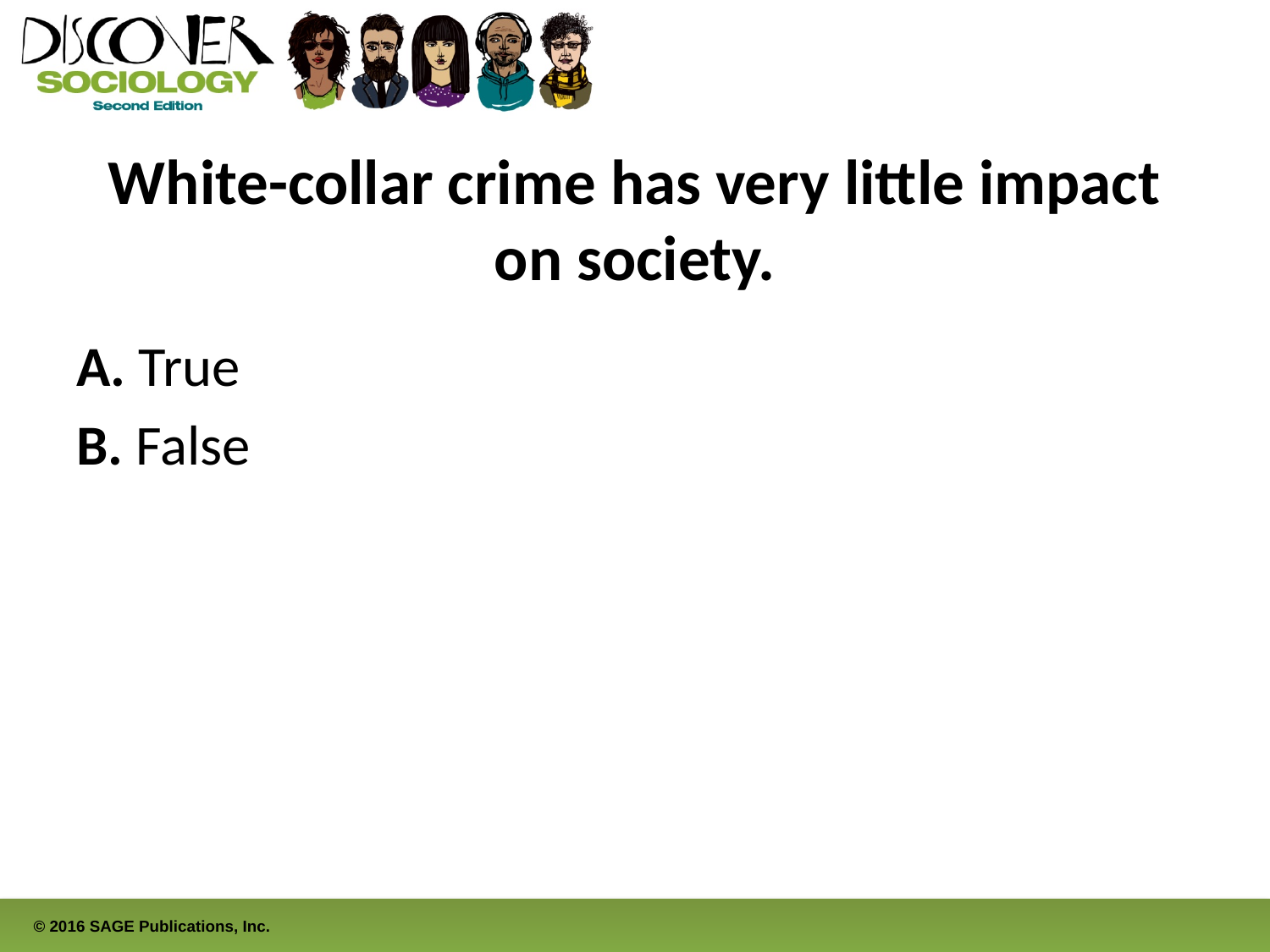

# White-collar crime has very little impact on society.
A. True
B. False